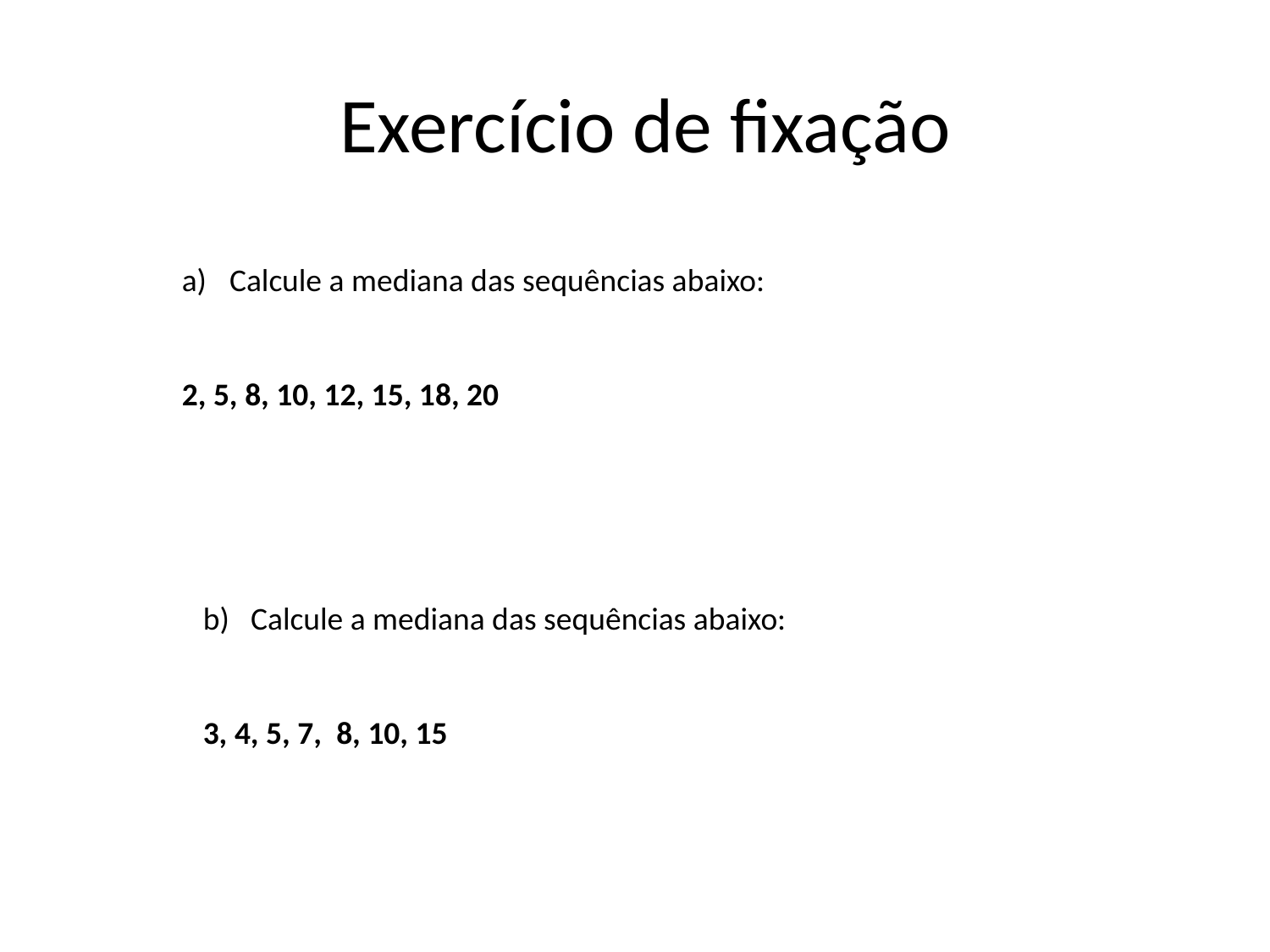

Exercício de fixação
Calcule a mediana das sequências abaixo:

2, 5, 8, 10, 12, 15, 18, 20
b)   Calcule a mediana das sequências abaixo:

3, 4, 5, 7,  8, 10, 15